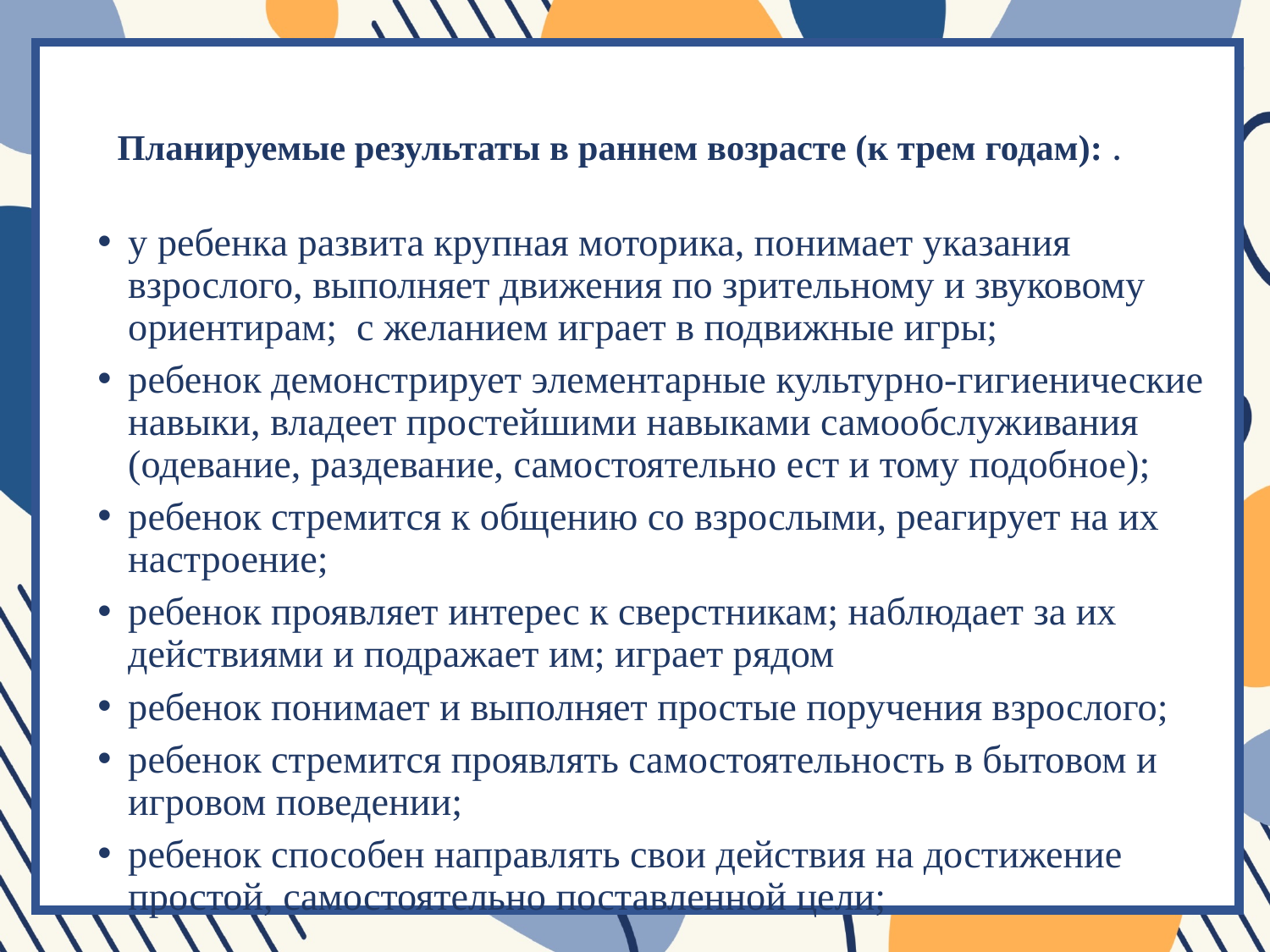

# Планируемые результаты в раннем возрасте (к трем годам): .
у ребенка развита крупная моторика, понимает указания взрослого, выполняет движения по зрительному и звуковому ориентирам;  с желанием играет в подвижные игры;
ребенок демонстрирует элементарные культурно-гигиенические навыки, владеет простейшими навыками самообслуживания (одевание, раздевание, самостоятельно ест и тому подобное);
ребенок стремится к общению со взрослыми, реагирует на их настроение;
ребенок проявляет интерес к сверстникам; наблюдает за их действиями и подражает им; играет рядом
ребенок понимает и выполняет простые поручения взрослого;
ребенок стремится проявлять самостоятельность в бытовом и игровом поведении;
ребенок способен направлять свои действия на достижение простой, самостоятельно поставленной цели;